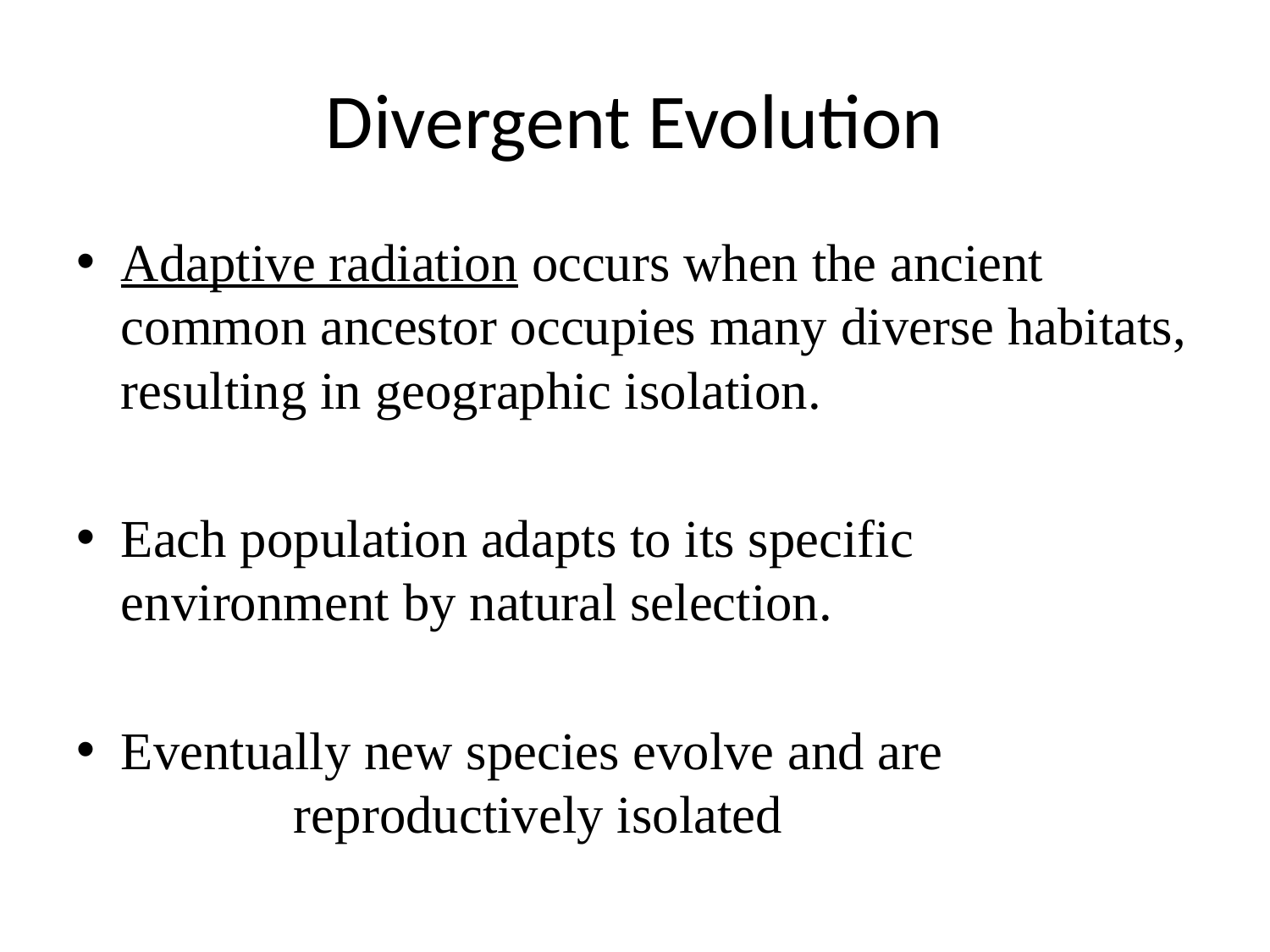

# Divergent Evolution
Adaptive radiation occurs when the ancient common ancestor occupies many diverse habitats, resulting in geographic isolation.

Each population adapts to its specific environment by natural selection.

Eventually new species evolve and are                                reproductively isolated